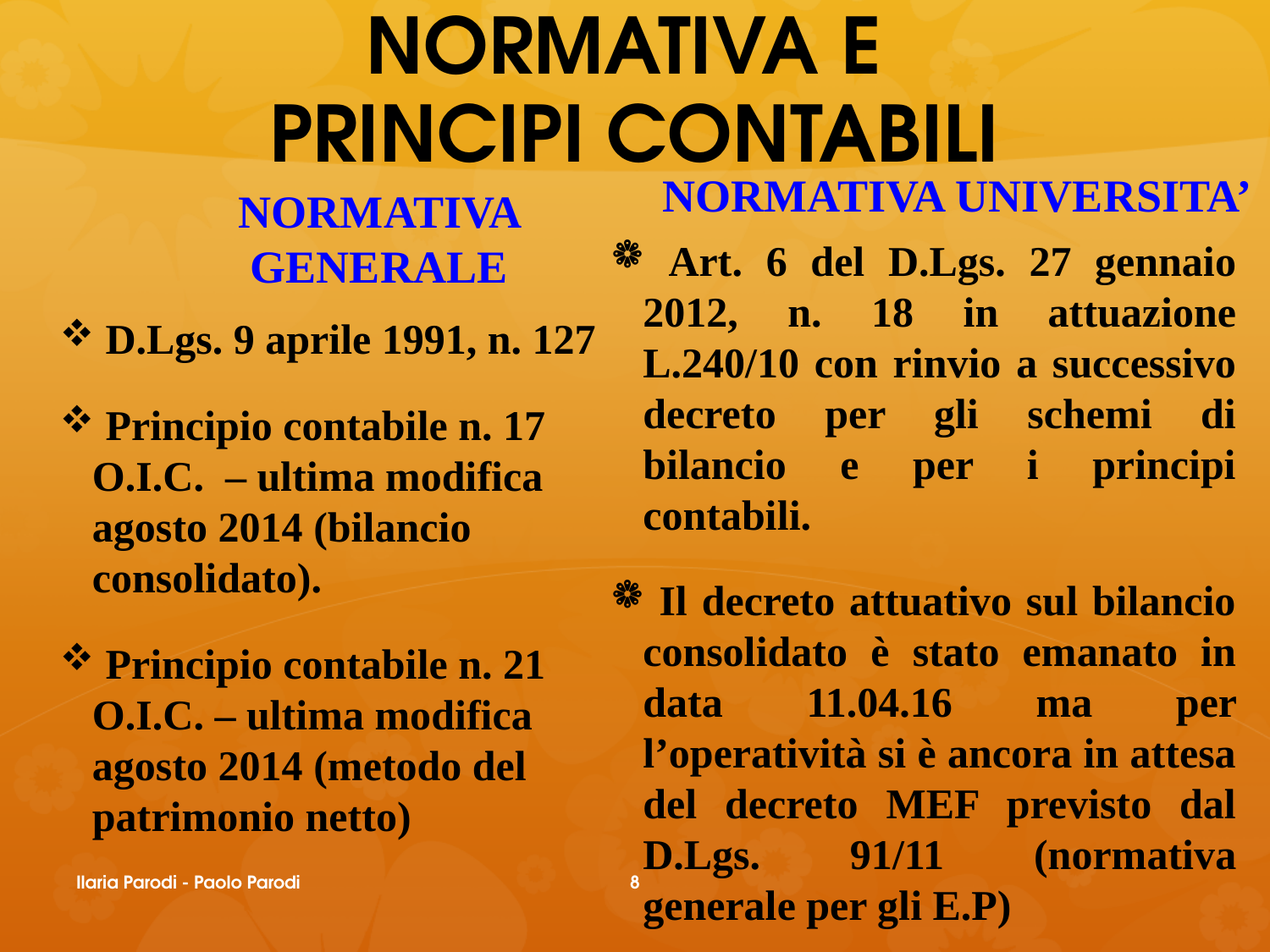

# NORMATIVA E PRINCIPI CONTABILI
NORMATIVA GENERALE
NORMATIVA UNIVERSITA’
 Art. 6 del D.Lgs. 27 gennaio 2012, n. 18 in attuazione L.240/10 con rinvio a successivo decreto per gli schemi di bilancio e per i principi contabili.
 Il decreto attuativo sul bilancio consolidato è stato emanato in data 11.04.16 ma per l’operatività si è ancora in attesa del decreto MEF previsto dal D.Lgs. 91/11 (normativa generale per gli E.P)

 D.Lgs. 9 aprile 1991, n. 127
 Principio contabile n. 17 O.I.C.  – ultima modifica agosto 2014 (bilancio consolidato).
 Principio contabile n. 21 O.I.C. – ultima modifica agosto 2014 (metodo del patrimonio netto)
Ilaria Parodi - Paolo Parodi
8